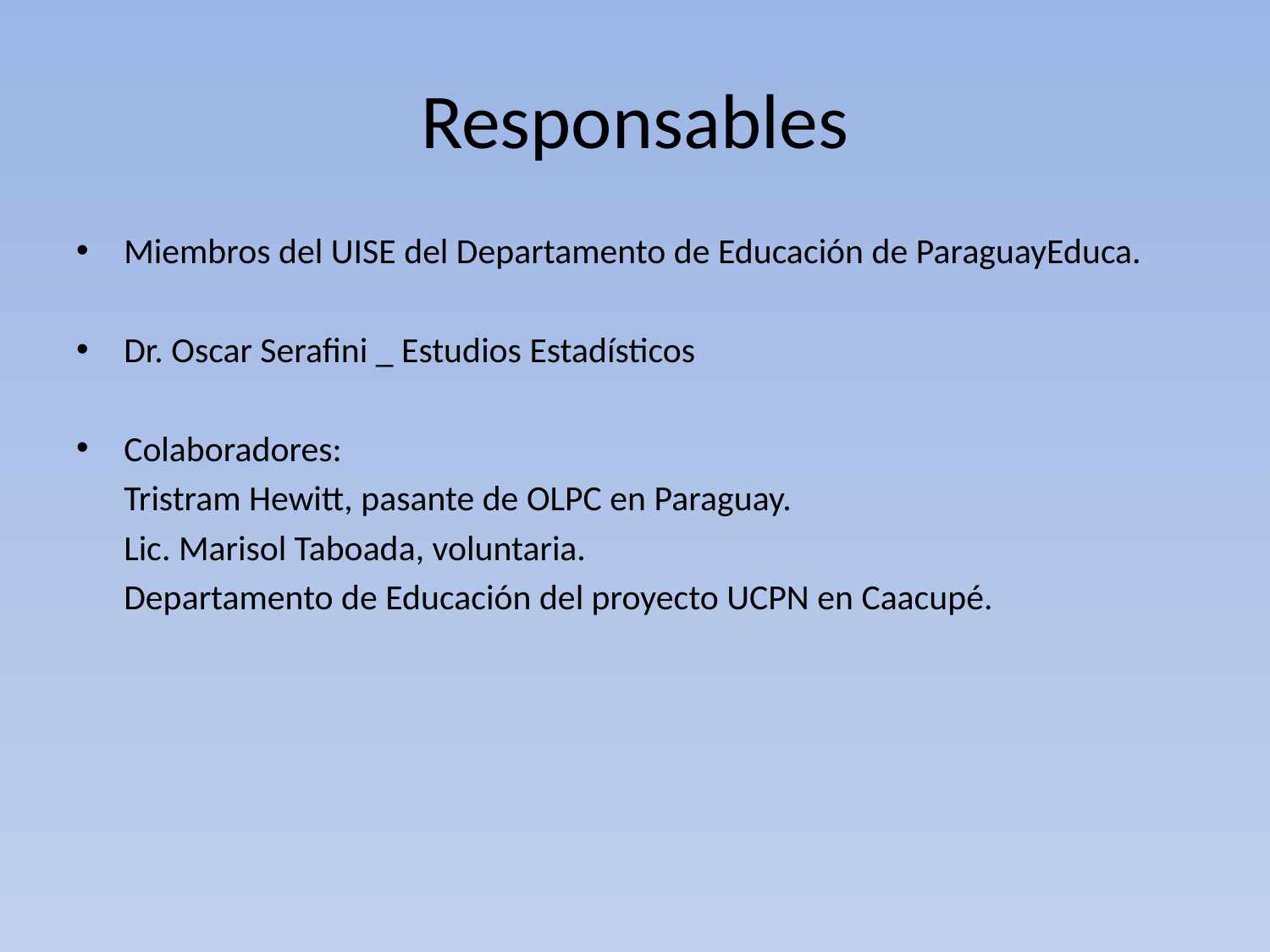

# Responsables
Miembros del UISE del Departamento de Educación de ParaguayEduca.

Dr. Oscar Serafini _ Estudios Estadísticos

Colaboradores:
	Tristram Hewitt, pasante de OLPC en Paraguay.
	Lic. Marisol Taboada, voluntaria.
	Departamento de Educación del proyecto UCPN en Caacupé.